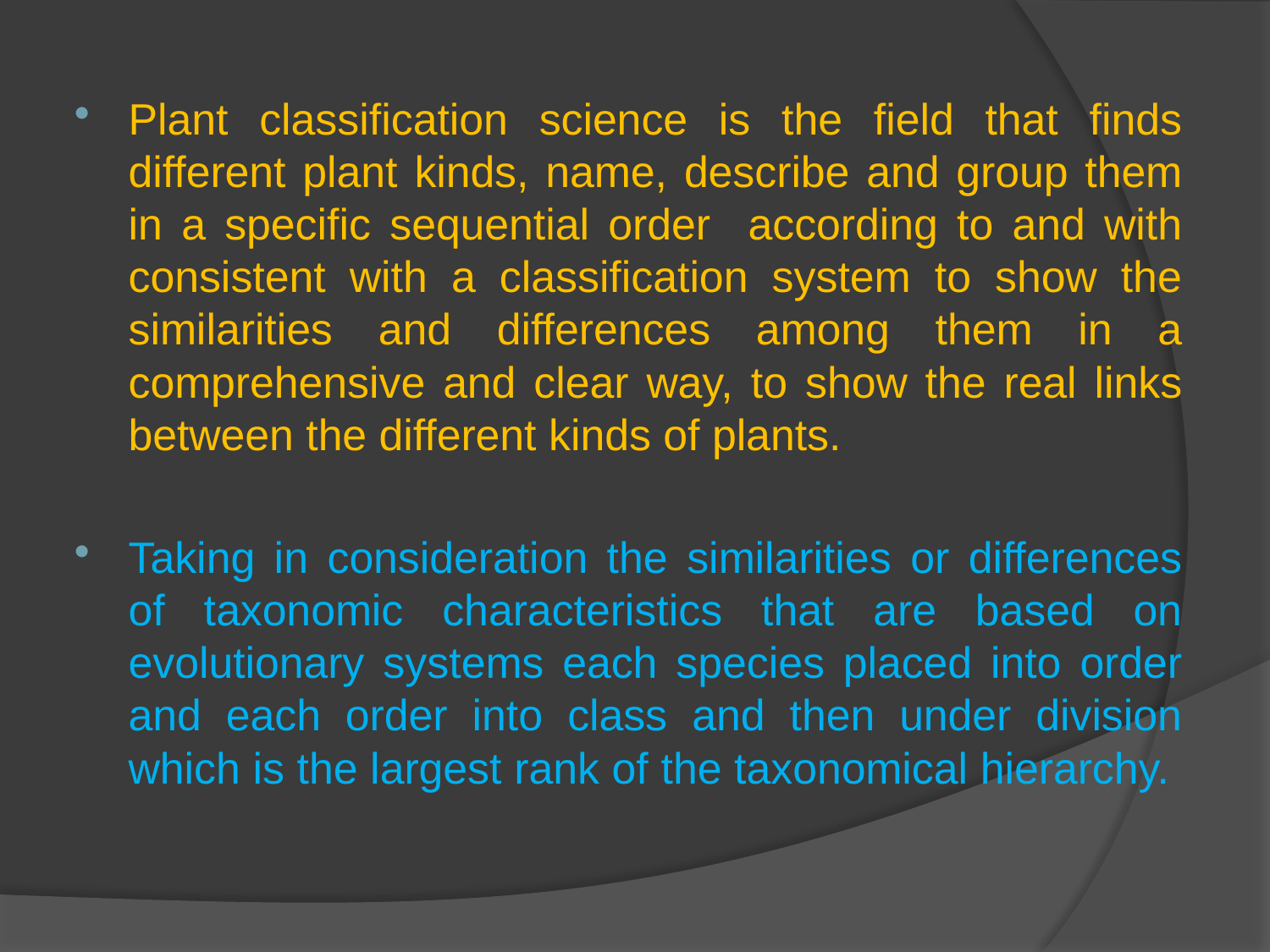

Plant classification science is the field that finds different plant kinds, name, describe and group them in a specific sequential order  according to and with consistent with a classification system to show the similarities and differences among them in a comprehensive and clear way, to show the real links between the different kinds of plants.

Taking in consideration the similarities or differences of taxonomic characteristics that are based on evolutionary systems each species placed into order and each order into class and then under division which is the largest rank of the taxonomical hierarchy.